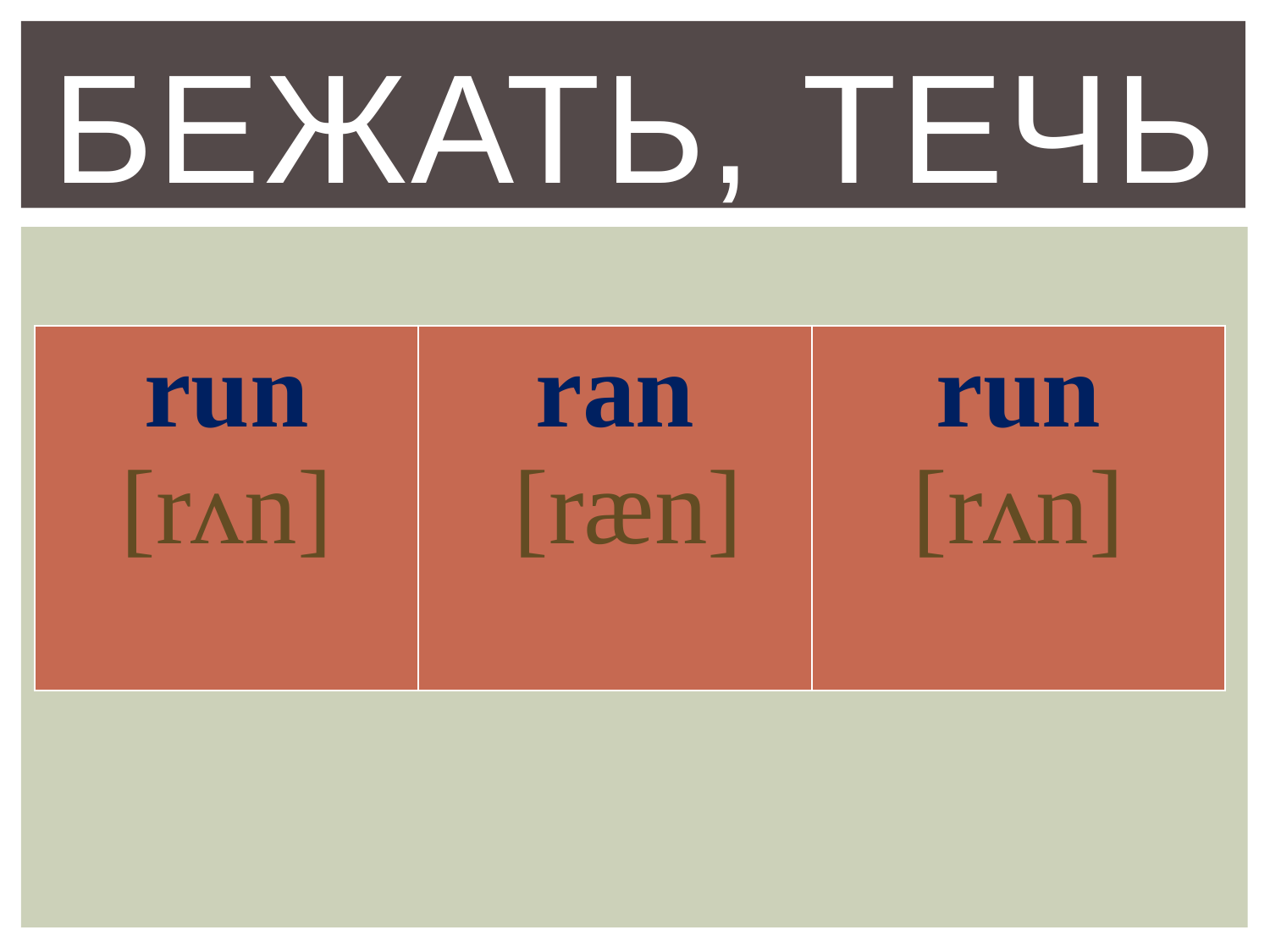

# бежать, течь
| run [rʌn] | ran [ræn] | run [rʌn] |
| --- | --- | --- |